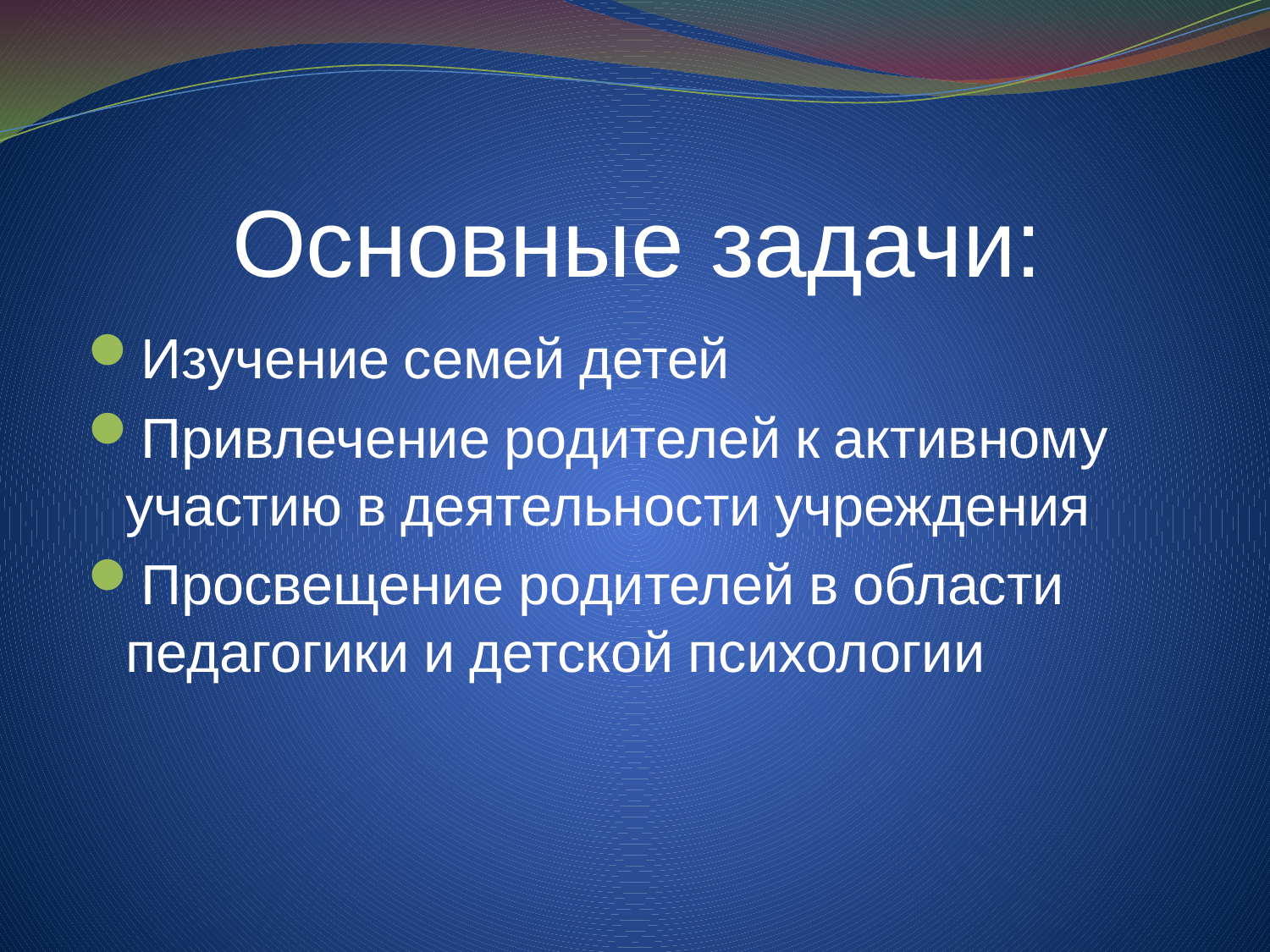

# Основные задачи:
Изучение семей детей
Привлечение родителей к активному участию в деятельности учреждения
Просвещение родителей в области педагогики и детской психологии